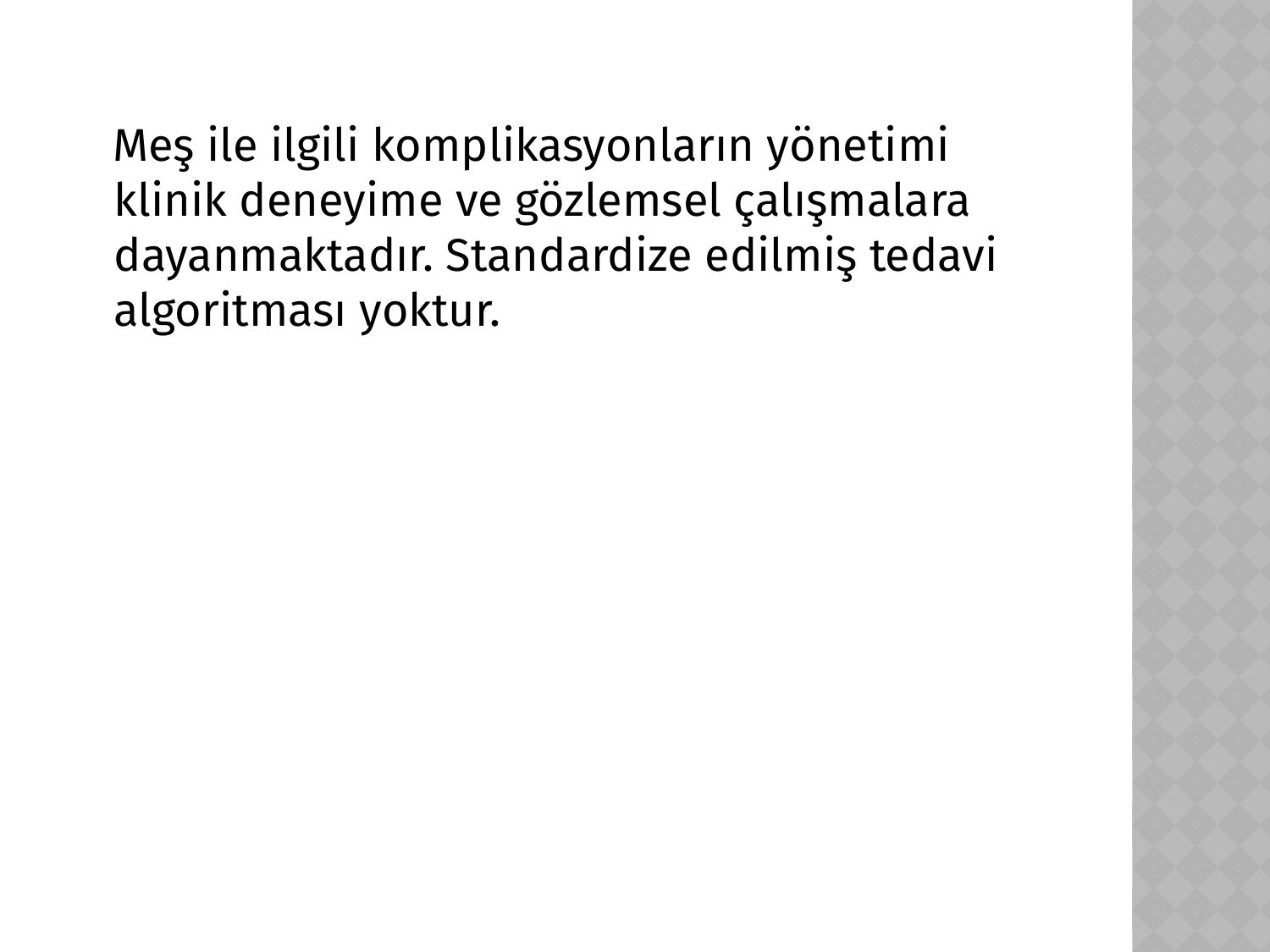

Meş ile ilgili komplikasyonların yönetimi klinik deneyime ve gözlemsel çalışmalara dayanmaktadır. Standardize edilmiş tedavi algoritması yoktur.